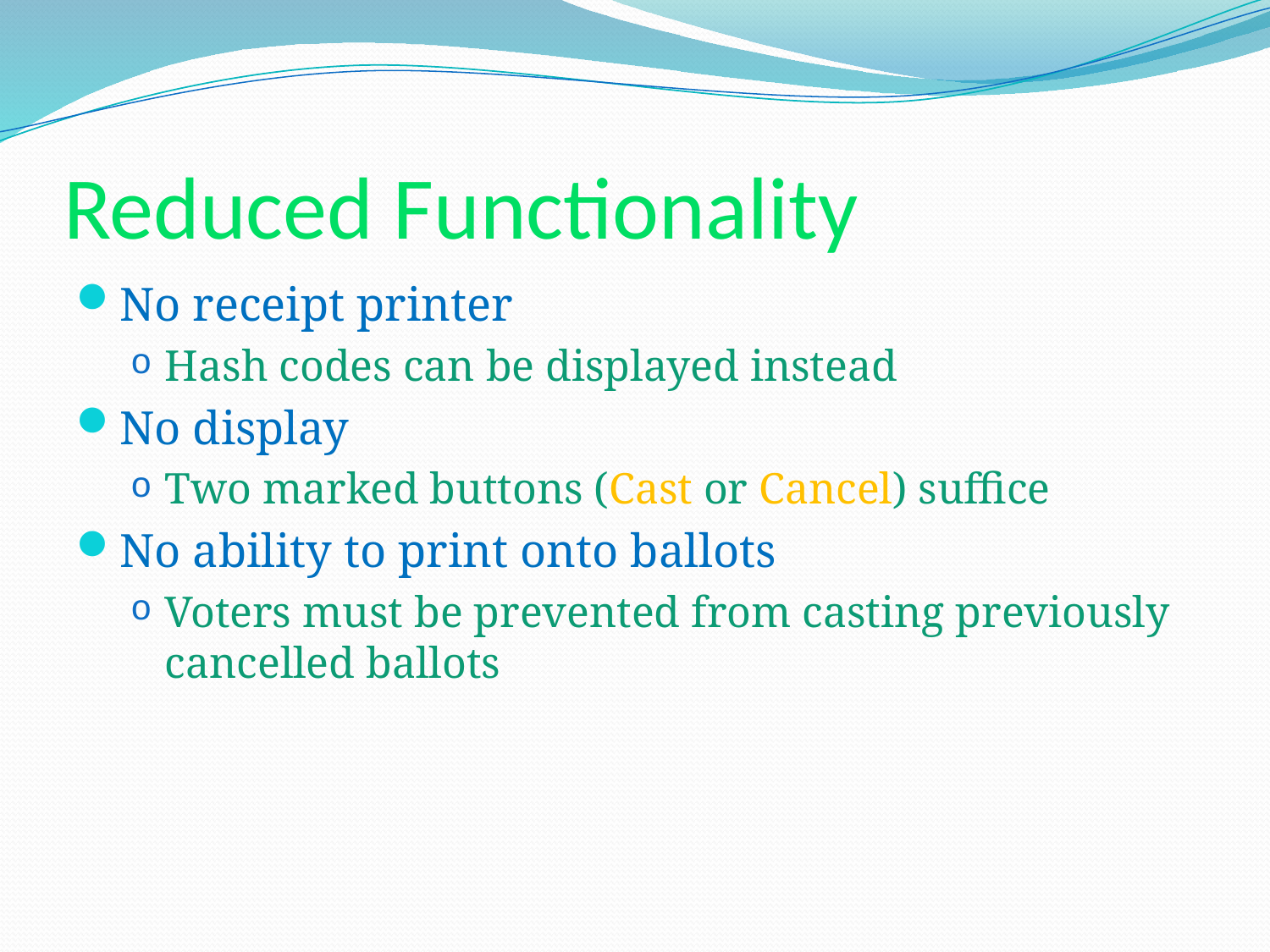

# Reduced Functionality
No receipt printer
Hash codes can be displayed instead
No display
Two marked buttons (Cast or Cancel) suffice
No ability to print onto ballots
Voters must be prevented from casting previously cancelled ballots